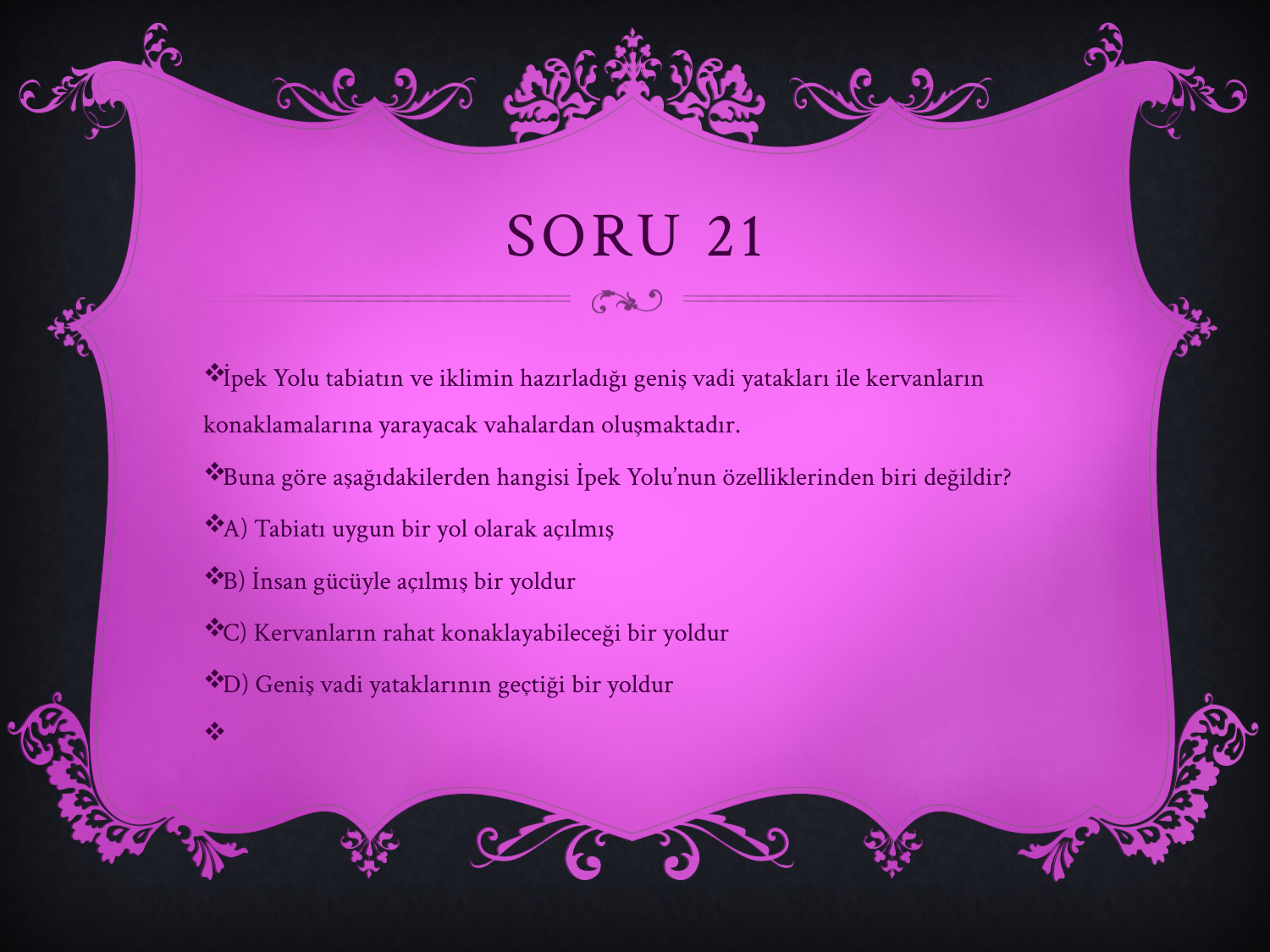

# Soru 21
İpek Yolu tabiatın ve iklimin hazırladığı geniş vadi yatakları ile kervanların konaklamalarına yarayacak vahalardan oluşmaktadır.
Buna göre aşağıdakilerden hangisi İpek Yolu’nun özelliklerinden biri değildir?
A) Tabiatı uygun bir yol olarak açılmış
B) İnsan gücüyle açılmış bir yoldur
C) Kervanların rahat konaklayabileceği bir yoldur
D) Geniş vadi yataklarının geçtiği bir yoldur